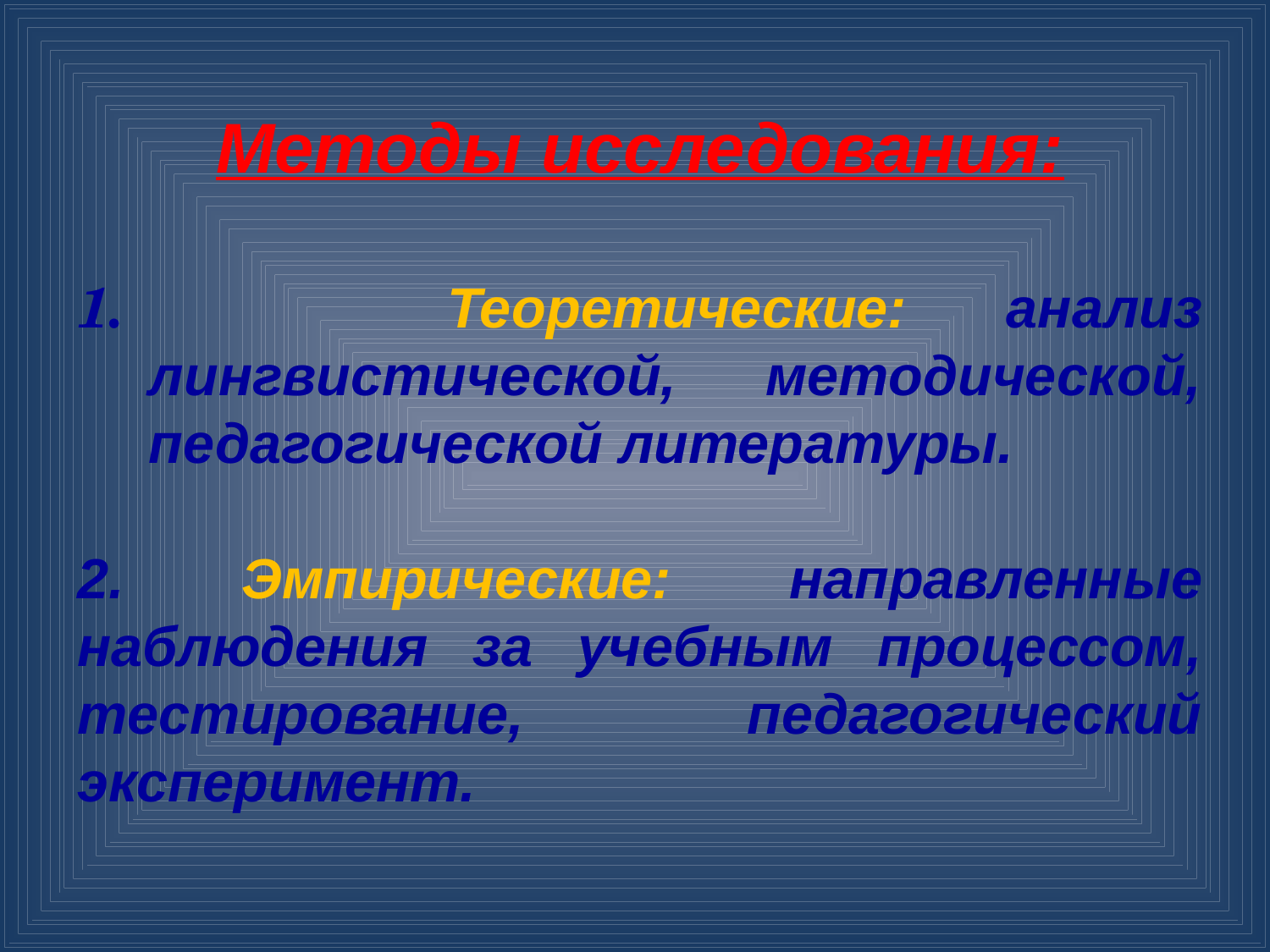

Методы исследования:

   Теоретические: анализ лингвистической, методической, педагогической литературы.

2. Эмпирические: направленные наблюдения за учебным процессом,
тестирование, педагогический эксперимент.